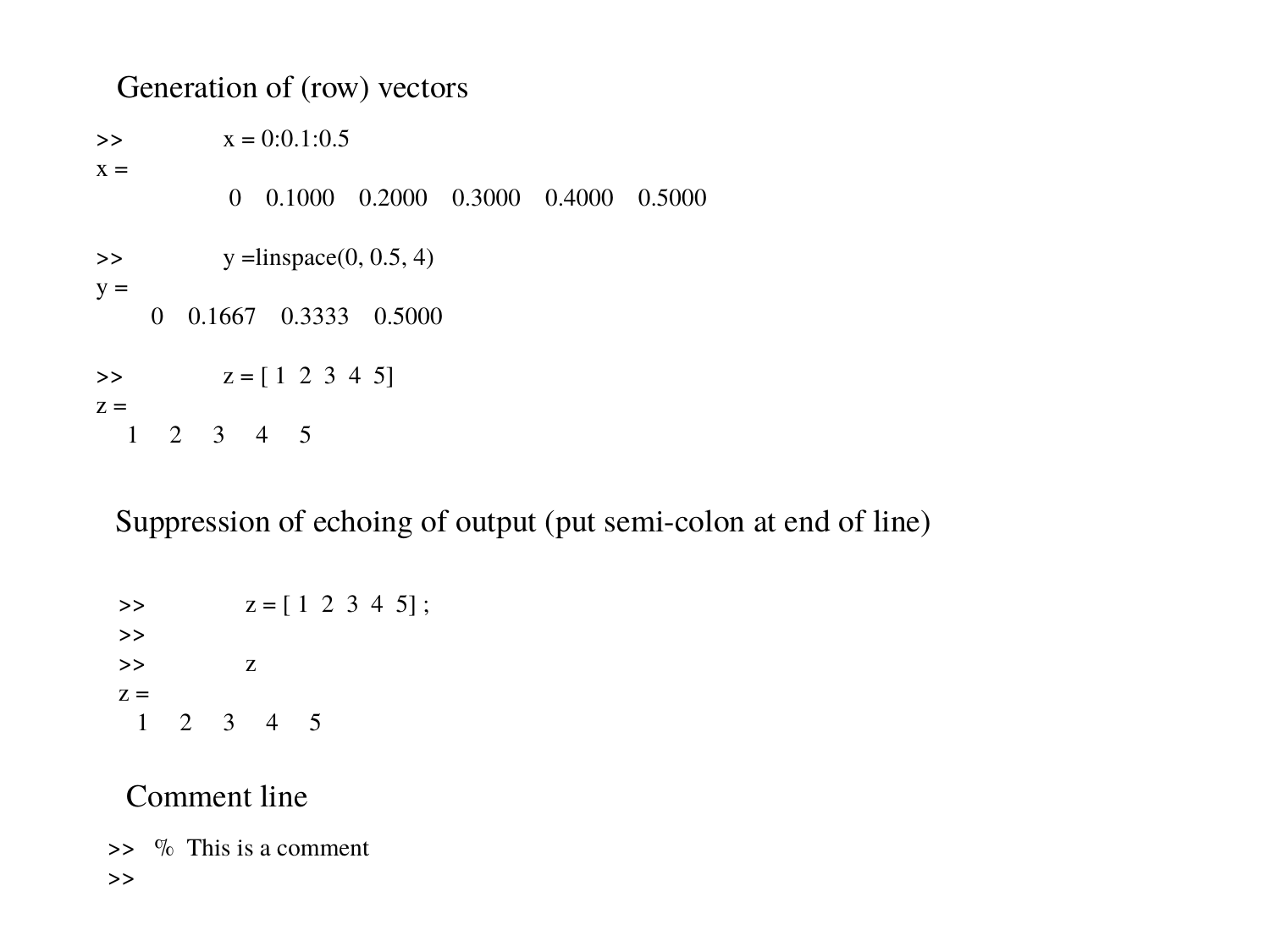

Generation of (row) vectors
>>	x = 0:0.1:0.5
x =
	 0    0.1000    0.2000    0.3000    0.4000    0.5000

>> 	y =linspace(0, 0.5, 4)
y =
         0    0.1667    0.3333    0.5000

>>	z = [ 1  2  3  4  5]
z =
     1     2     3     4     5
Suppression of echoing of output (put semi-colon at end of line)
>>	z = [ 1  2  3  4  5] ;
>>
>>	z
z =
   1     2     3     4     5
Comment line
>>   %  This is a comment
>>